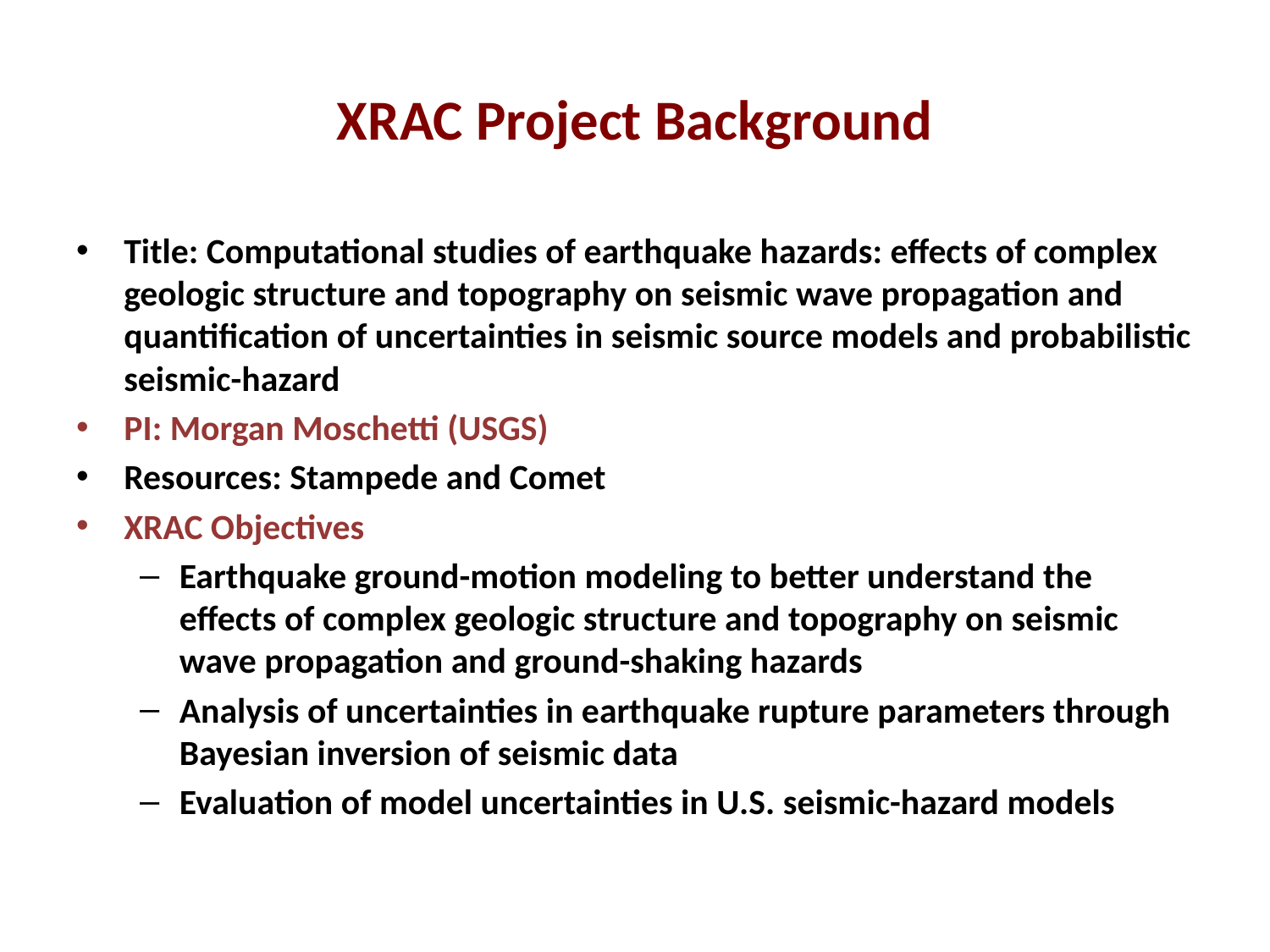

# XRAC Project Background
Title: Computational studies of earthquake hazards: effects of complex geologic structure and topography on seismic wave propagation and quantification of uncertainties in seismic source models and probabilistic seismic-hazard
PI: Morgan Moschetti (USGS)
Resources: Stampede and Comet
XRAC Objectives
Earthquake ground-motion modeling to better understand the effects of complex geologic structure and topography on seismic wave propagation and ground-shaking hazards
Analysis of uncertainties in earthquake rupture parameters through Bayesian inversion of seismic data
Evaluation of model uncertainties in U.S. seismic-hazard models